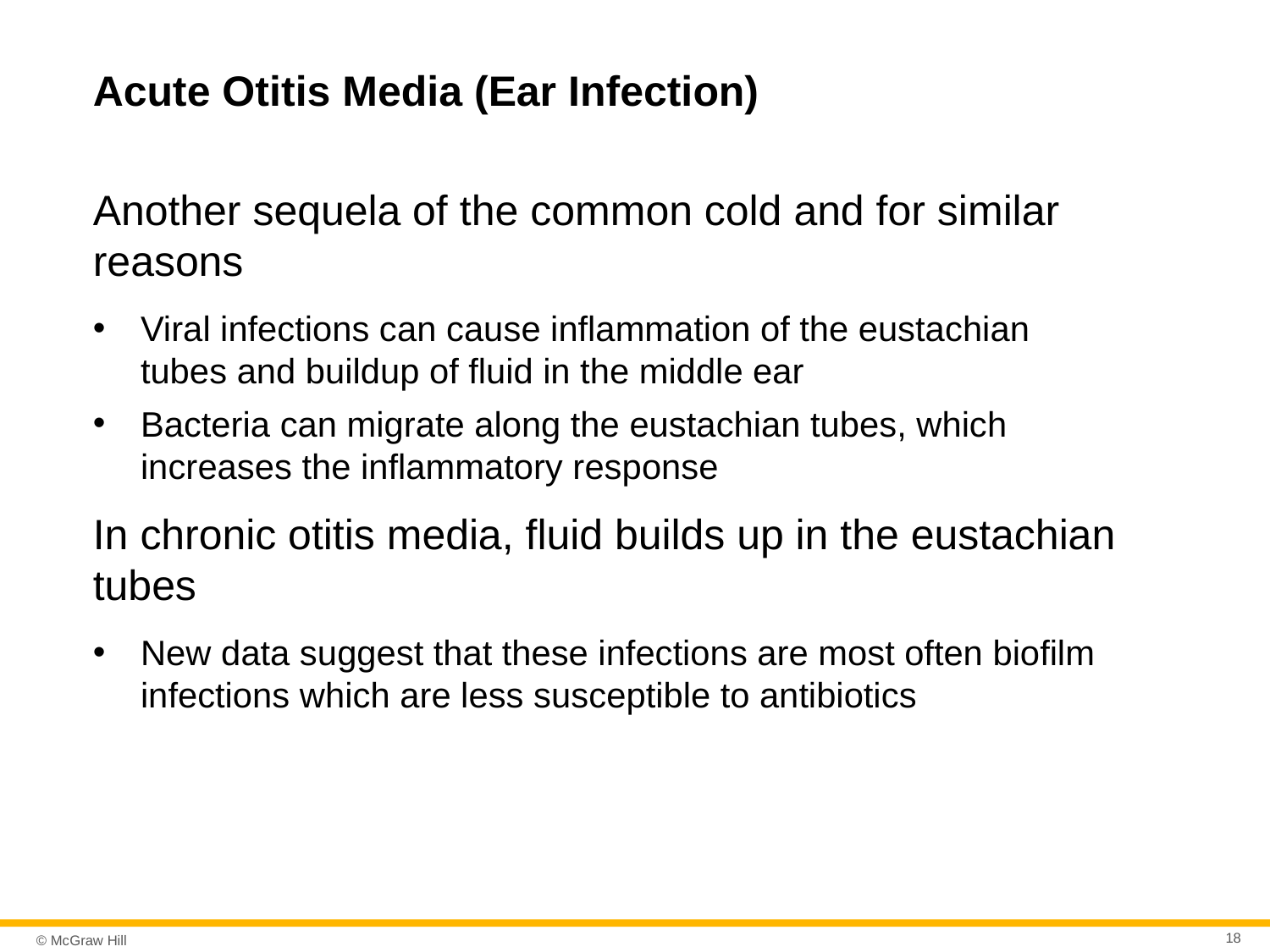

# Acute Otitis Media (Ear Infection)
Another sequela of the common cold and for similar reasons
Viral infections can cause inflammation of the eustachian tubes and buildup of fluid in the middle ear
Bacteria can migrate along the eustachian tubes, which increases the inflammatory response
In chronic otitis media, fluid builds up in the eustachian tubes
New data suggest that these infections are most often biofilm infections which are less susceptible to antibiotics